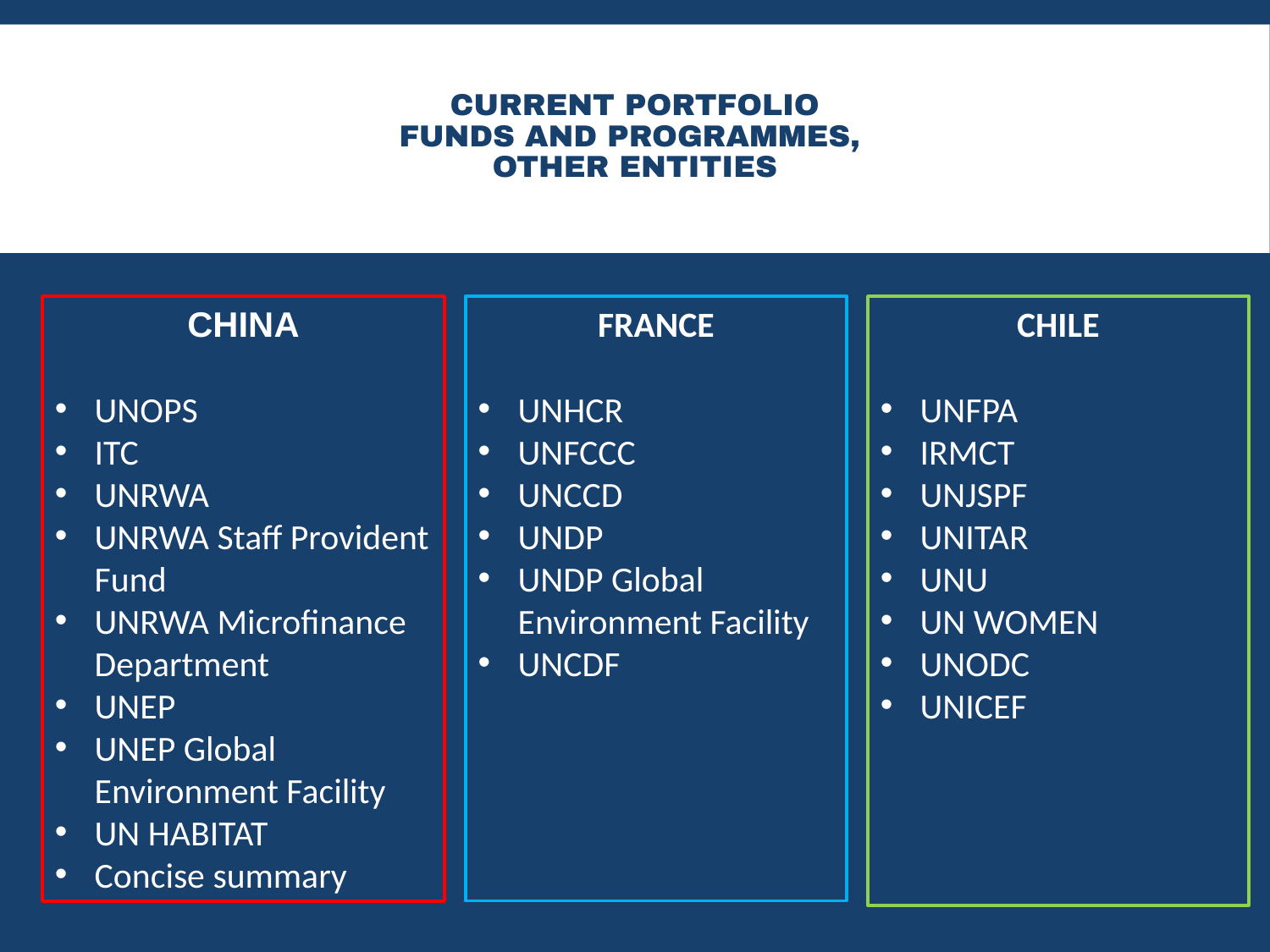

# Current portfolio Funds and programmes, other entities
CHINA

UNOPS
ITC
UNRWA
UNRWA Staff Provident Fund
UNRWA Microfinance Department
UNEP
UNEP Global Environment Facility
UN HABITAT
Concise summary
FRANCE

UNHCR
UNFCCC
UNCCD
UNDP
UNDP Global Environment Facility
UNCDF

CHILE

UNFPA
IRMCT
UNJSPF
UNITAR
UNU
UN WOMEN
UNODC
UNICEF